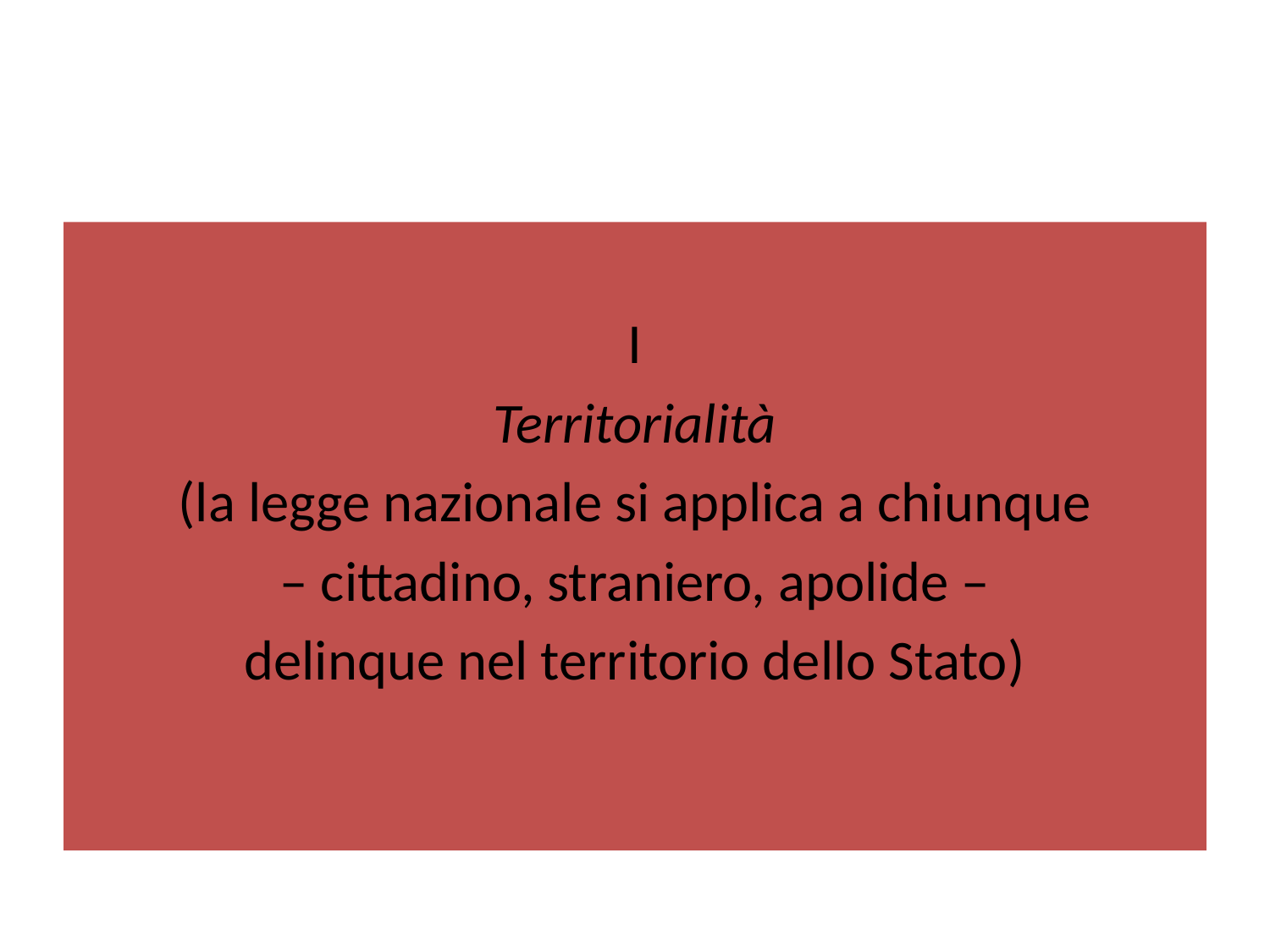

# I Territorialità (la legge nazionale si applica a chiunque – cittadino, straniero, apolide – delinque nel territorio dello Stato)

I
Territorialità
(la legge nazionale si applica a chiunque
– cittadino, straniero, apolide –
delinque nel territorio dello Stato)